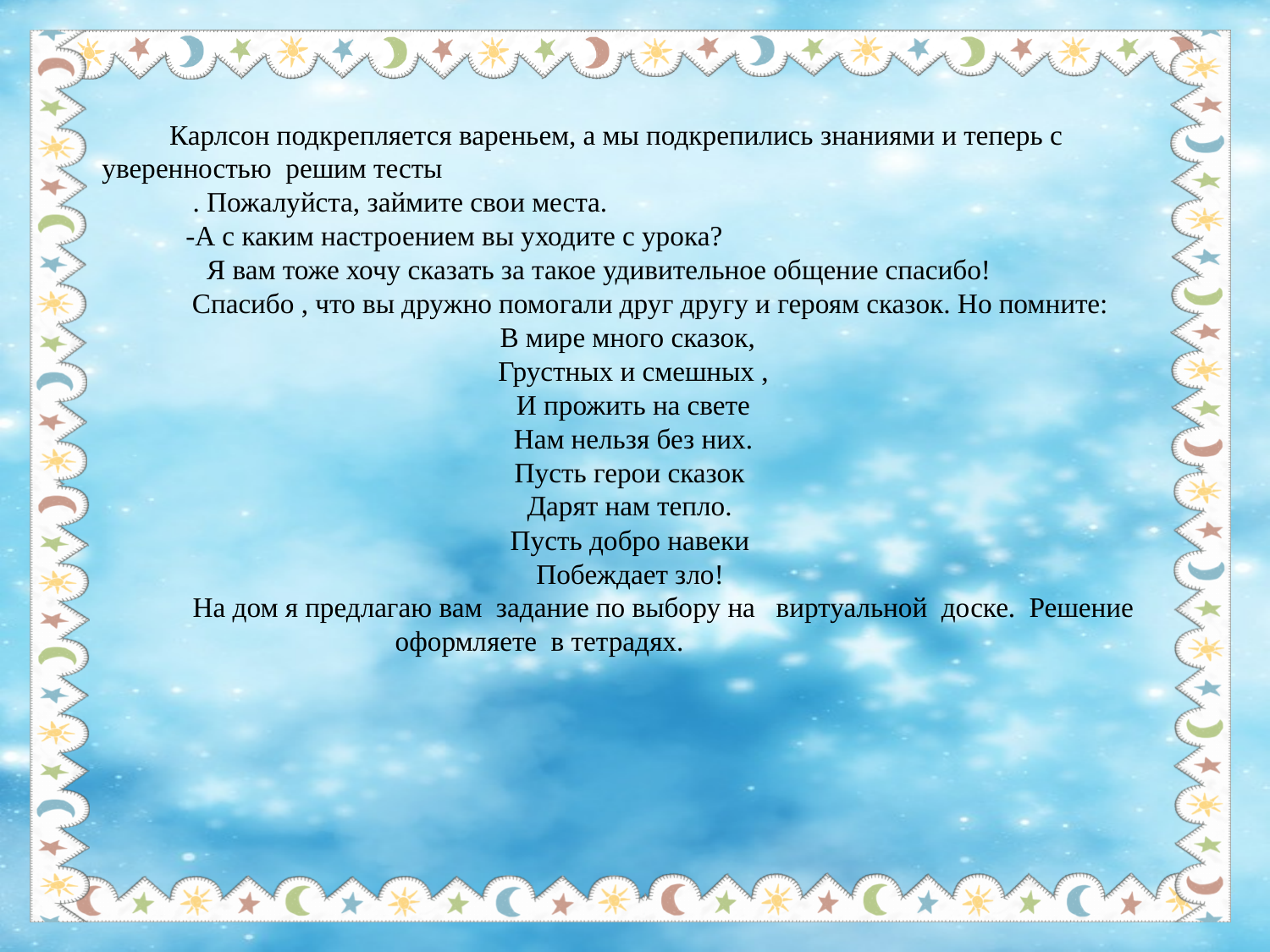

Карлсон подкрепляется вареньем, а мы подкрепились знаниями и теперь с уверенностью  решим тесты
             . Пожалуйста, займите свои места.
            -А с каким настроением вы уходите с урока?
               Я вам тоже хочу сказать за такое удивительное общение спасибо!
             Спасибо , что вы дружно помогали друг другу и героям сказок. Но помните:
                                                         В мире много сказок,
 Грустных и смешных ,
 И прожить на свете
 Нам нельзя без них.
 Пусть герои сказок
 Дарят нам тепло.
 Пусть добро навеки
 Побеждает зло!
             На дом я предлагаю вам  задание по выбору на   виртуальной  доске.  Решение                                              оформляете  в тетрадях.